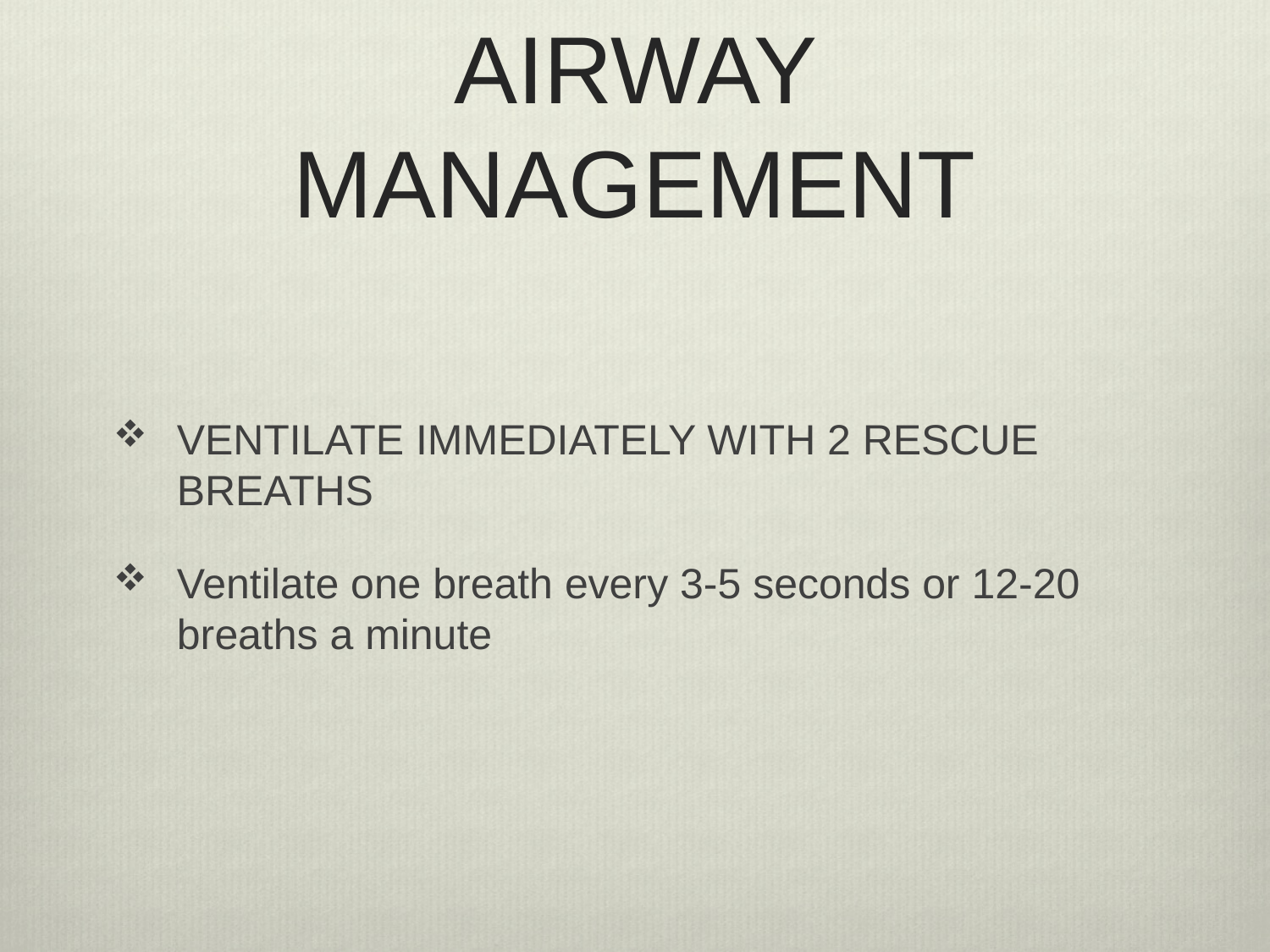

# AIRWAY MANAGEMENT

VENTILATE IMMEDIATELY WITH 2 RESCUE BREATHS
Ventilate one breath every 3-5 seconds or 12-20 breaths a minute